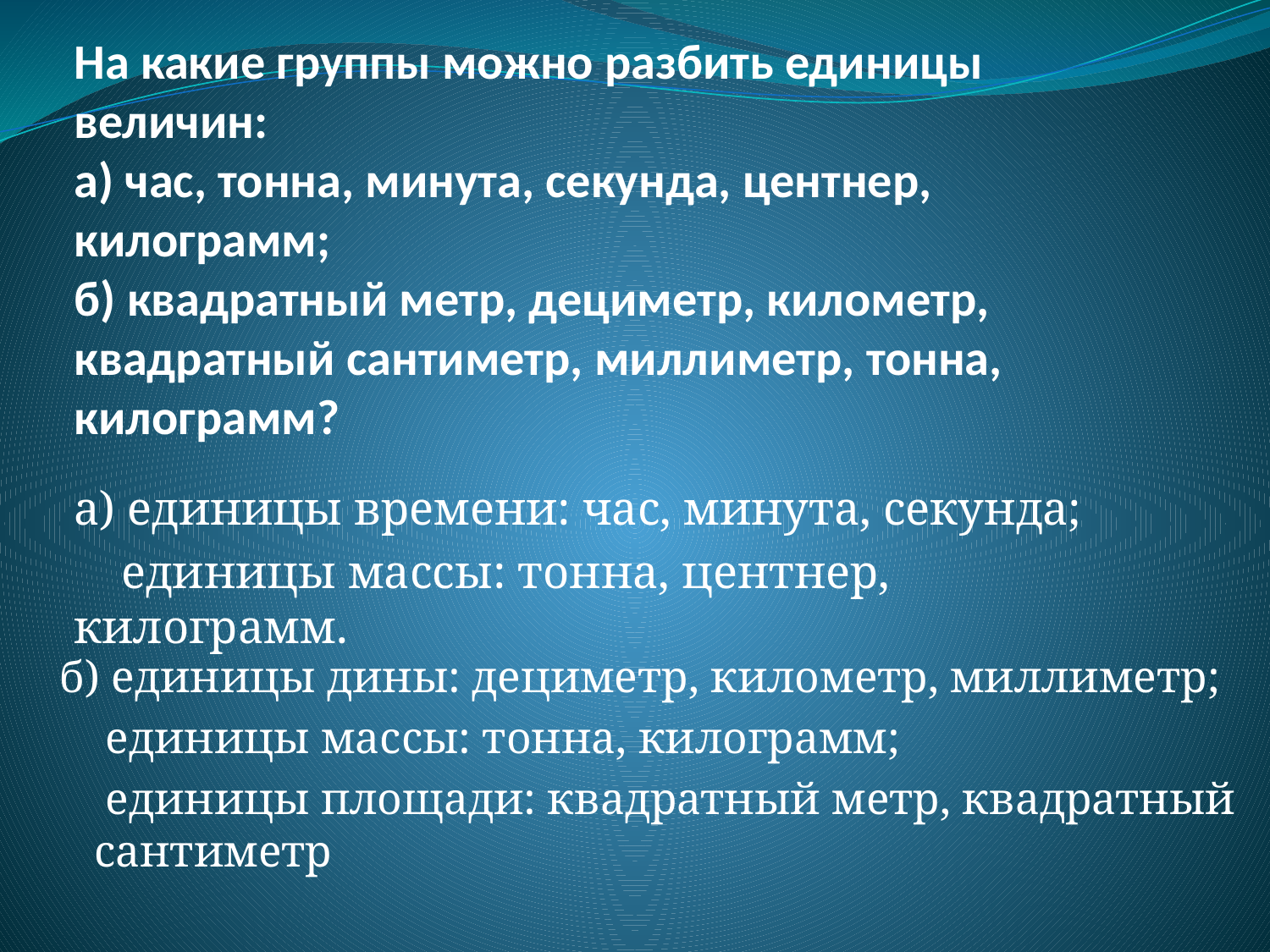

# На какие группы можно разбить единицы величин: а) час, тонна, минута, секунда, центнер, килограмм; б) квадратный метр, дециметр, километр, квадратный сантиметр, миллиметр, тонна, килограмм?
а) единицы времени: час, минута, секунда;
    единицы массы: тонна, центнер, килограмм.
б) единицы дины: дециметр, километр, миллиметр;
    единицы массы: тонна, килограмм;
    единицы площади: квадратный метр, квадратный      сантиметр